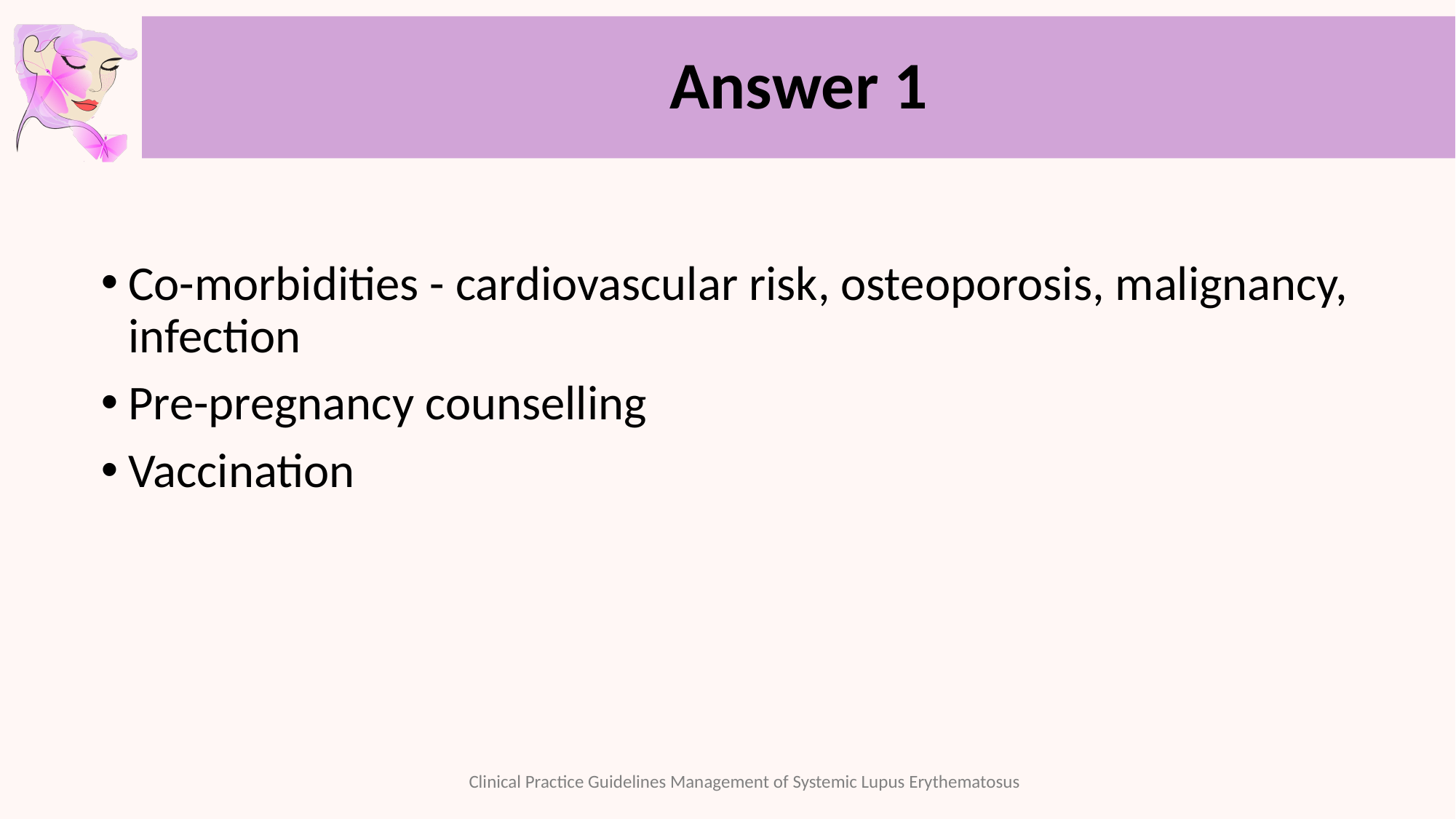

# Answer 1
Co-morbidities - cardiovascular risk, osteoporosis, malignancy, infection
Pre-pregnancy counselling
Vaccination